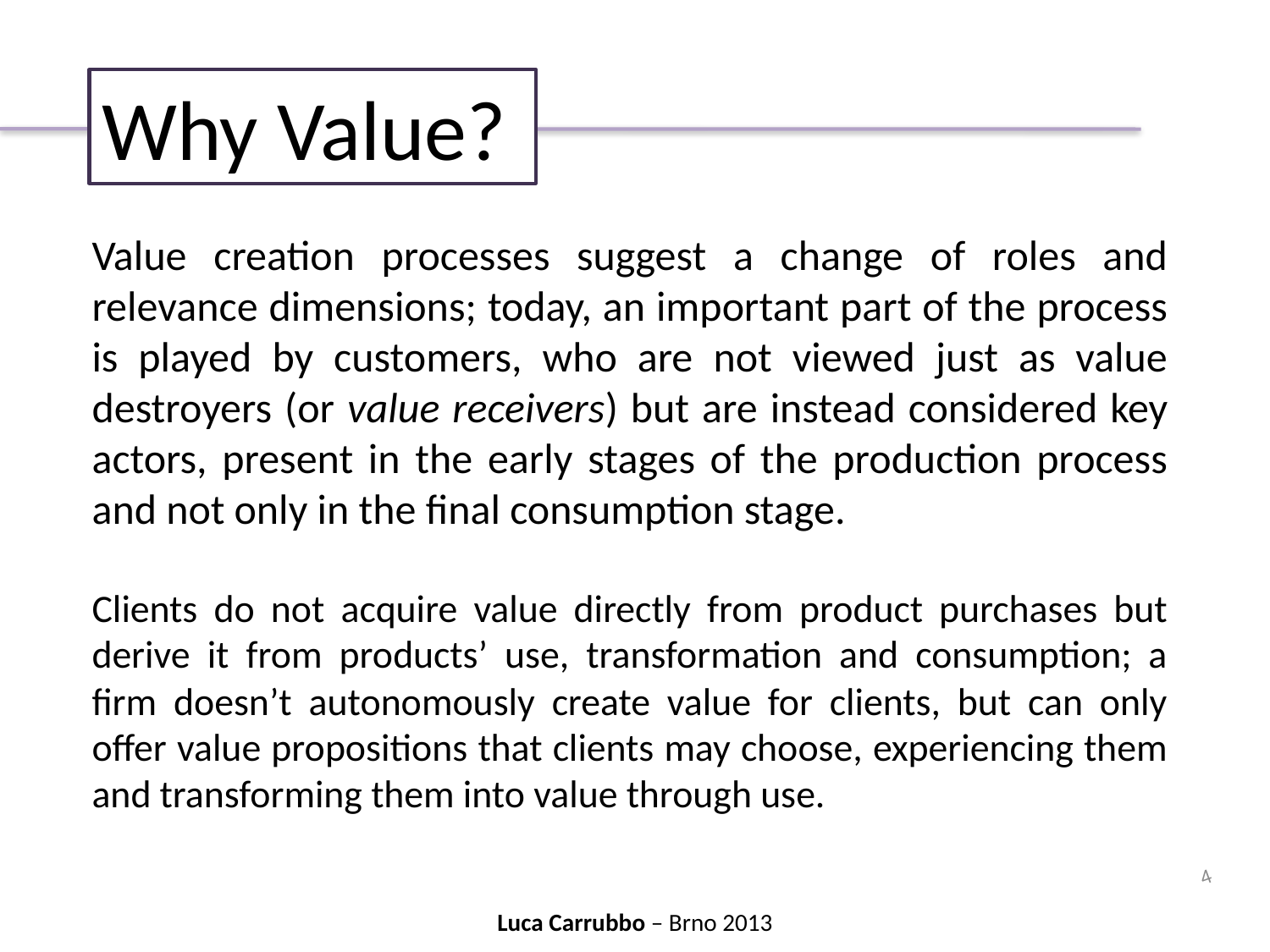

Why Value?
Value creation processes suggest a change of roles and relevance dimensions; today, an important part of the process is played by customers, who are not viewed just as value destroyers (or value receivers) but are instead considered key actors, present in the early stages of the production process and not only in the final consumption stage.

Clients do not acquire value directly from product purchases but derive it from products’ use, transformation and consumption; a firm doesn’t autonomously create value for clients, but can only offer value propositions that clients may choose, experiencing them and transforming them into value through use.
4